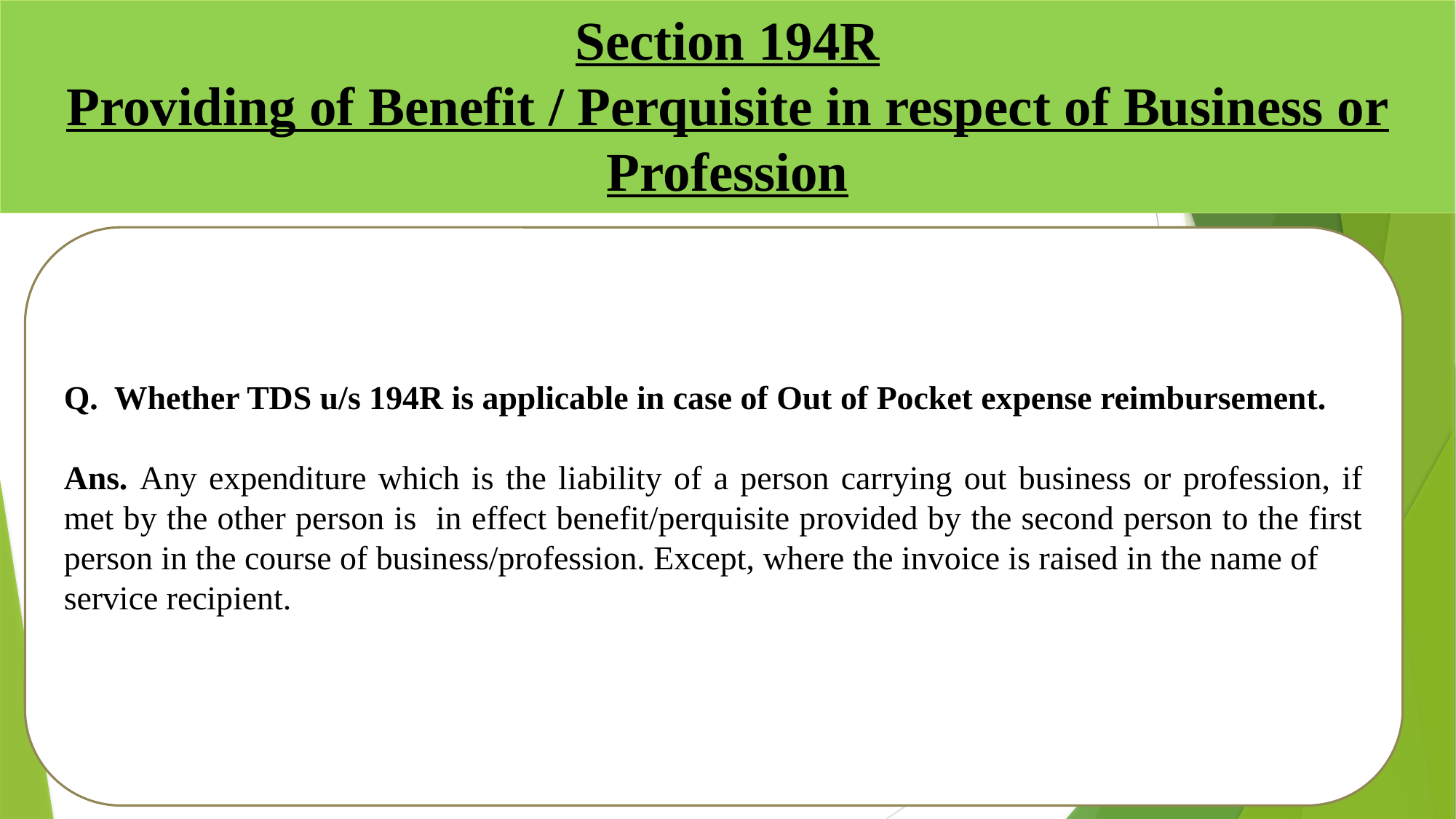

# Section 194R Providing of Benefit / Perquisite in respect of Business or Profession
Q.  Whether TDS u/s 194R is applicable in case of Out of Pocket expense reimbursement.

Ans. Any expenditure which is the liability of a person carrying out business or profession, if met by the other person is  in effect benefit/perquisite provided by the second person to the first person in the course of business/profession. Except, where the invoice is raised in the name of
service recipient.